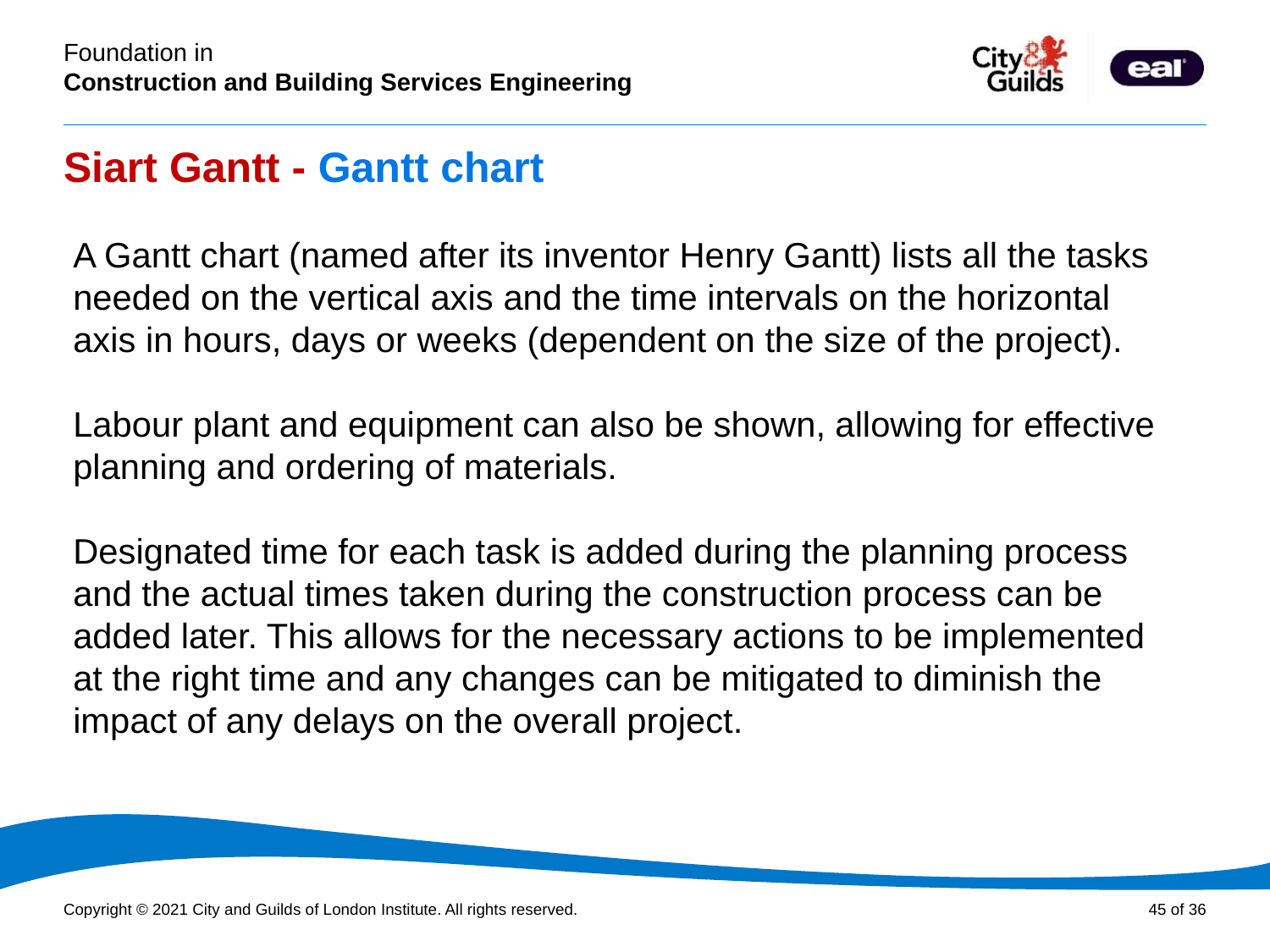

# Siart Gantt - Gantt chart
A Gantt chart (named after its inventor Henry Gantt) lists all the tasks needed on the vertical axis and the time intervals on the horizontal axis in hours, days or weeks (dependent on the size of the project).

Labour plant and equipment can also be shown, allowing for effective planning and ordering of materials.

Designated time for each task is added during the planning process and the actual times taken during the construction process can be added later. This allows for the necessary actions to be implemented at the right time and any changes can be mitigated to diminish the impact of any delays on the overall project.